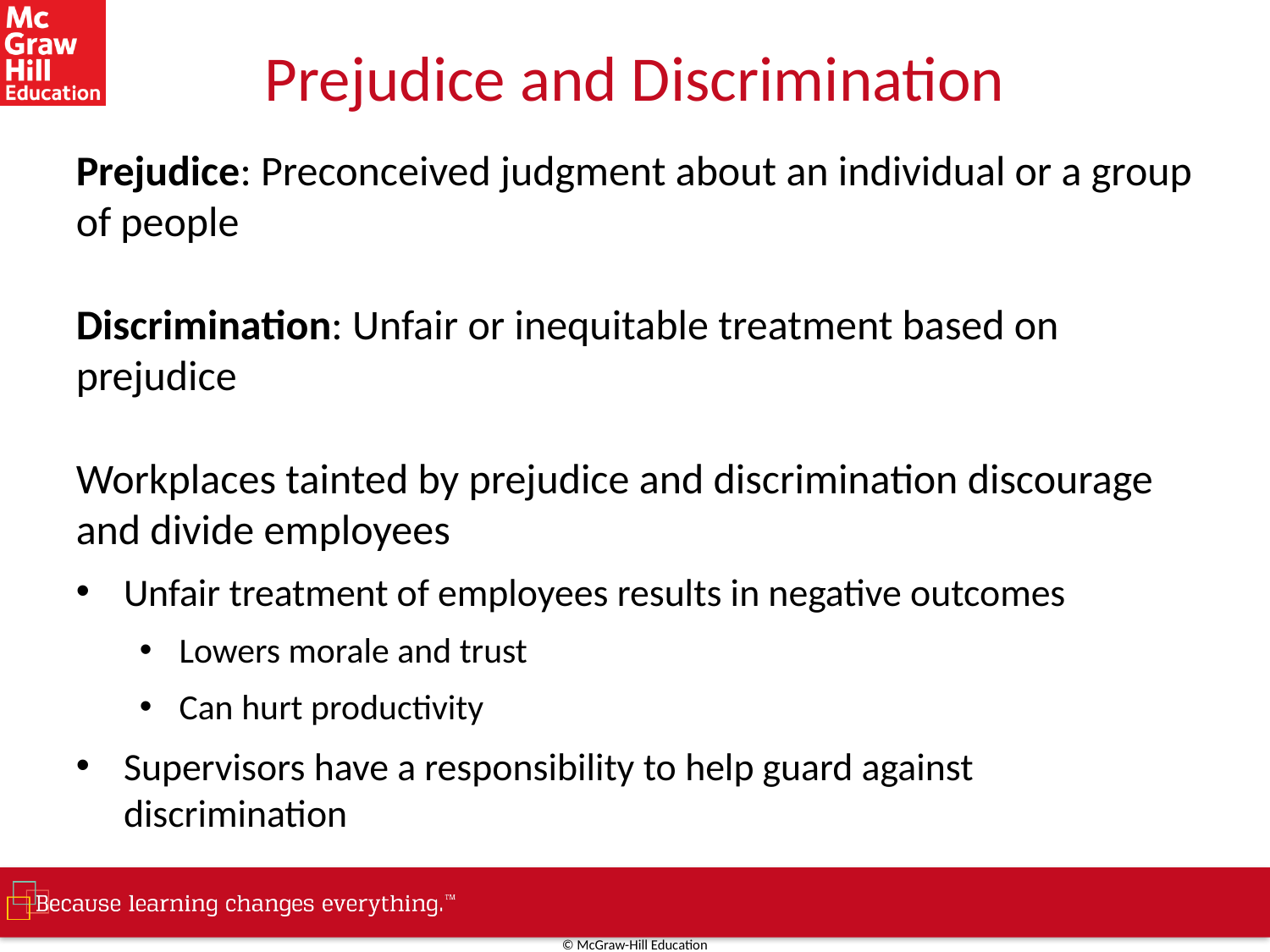

# Prejudice and Discrimination
Prejudice: Preconceived judgment about an individual or a group of people

Discrimination: Unfair or inequitable treatment based on prejudice

Workplaces tainted by prejudice and discrimination discourage and divide employees
Unfair treatment of employees results in negative outcomes
Lowers morale and trust
Can hurt productivity
Supervisors have a responsibility to help guard against discrimination